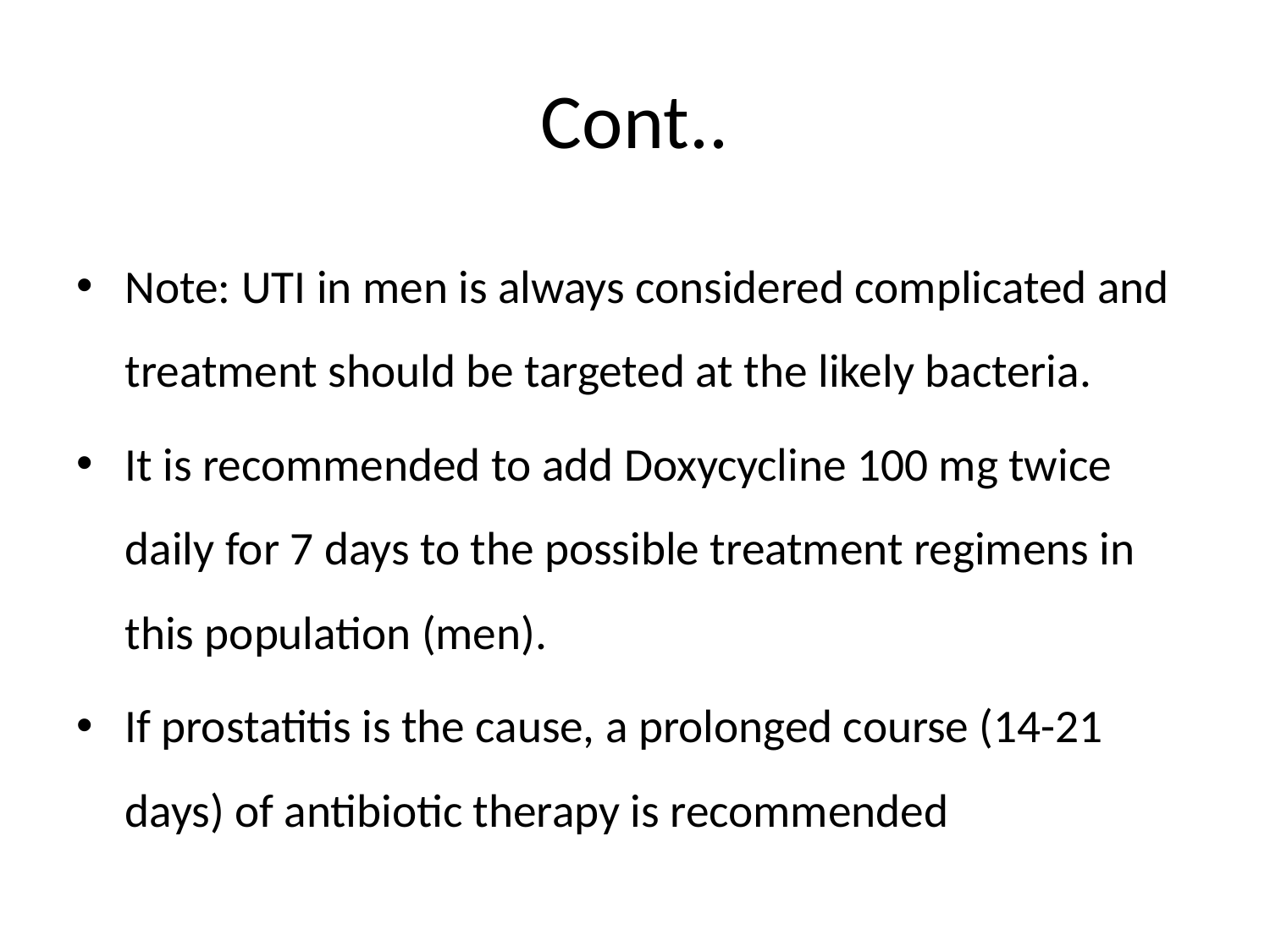

# Cont..
Note: UTI in men is always considered complicated and treatment should be targeted at the likely bacteria.
It is recommended to add Doxycycline 100 mg twice daily for 7 days to the possible treatment regimens in this population (men).
If prostatitis is the cause, a prolonged course (14-21 days) of antibiotic therapy is recommended